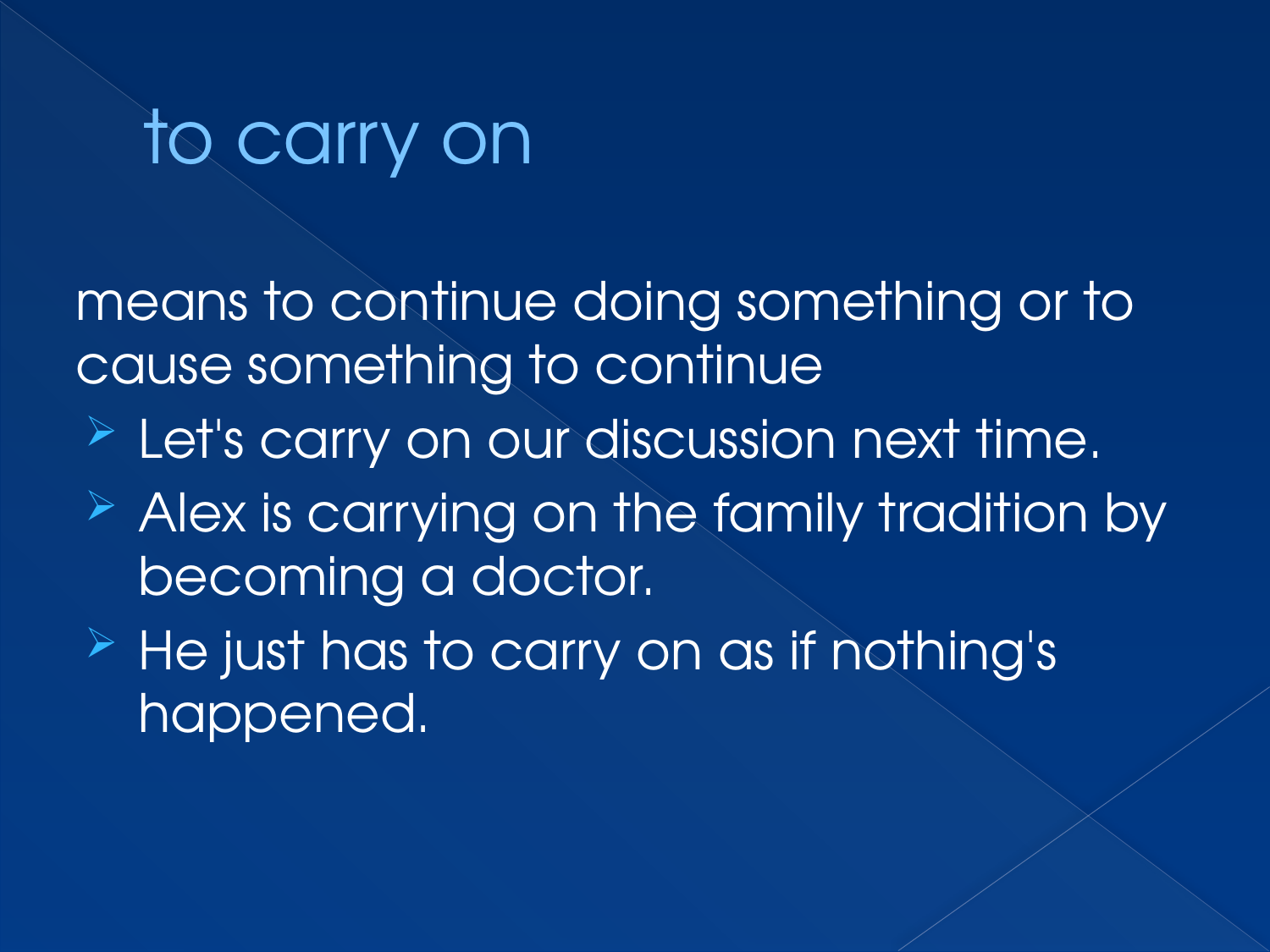

# to carry on
means to continue doing something or to cause something to continue
Let's carry on our discussion next time.
Alex is carrying on the family tradition by becoming a doctor.
He just has to carry on as if nothing's happened.